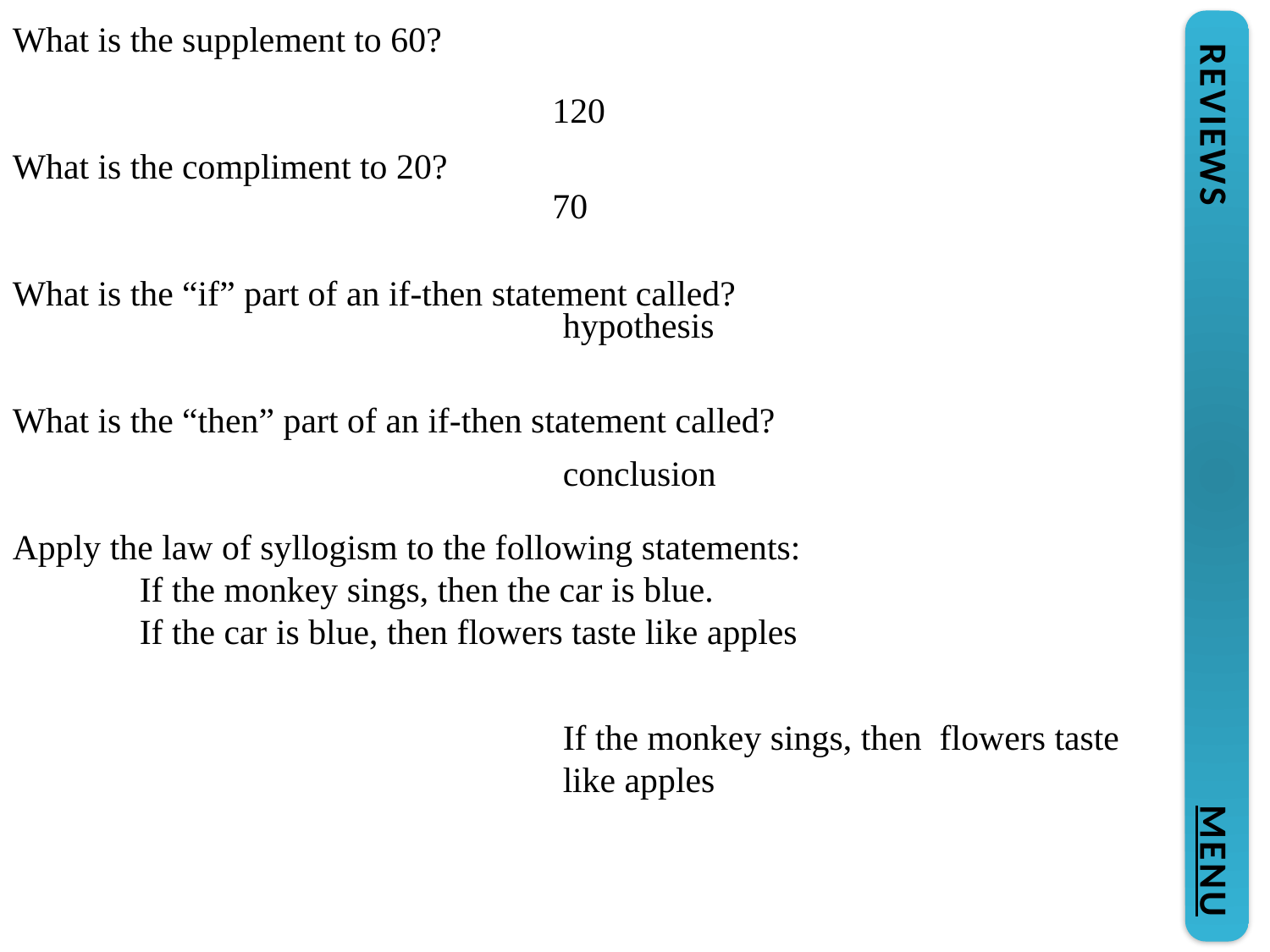

What is the supplement to 60?

What is the compliment to 20?

What is the “if” part of an if-then statement called?

What is the “then” part of an if-then statement called?

Apply the law of syllogism to the following statements:
	If the monkey sings, then the car is blue.
	If the car is blue, then flowers taste like apples

120
70
hypothesis
conclusion
REVIEWS					MENU
If the monkey sings, then  flowers taste like apples